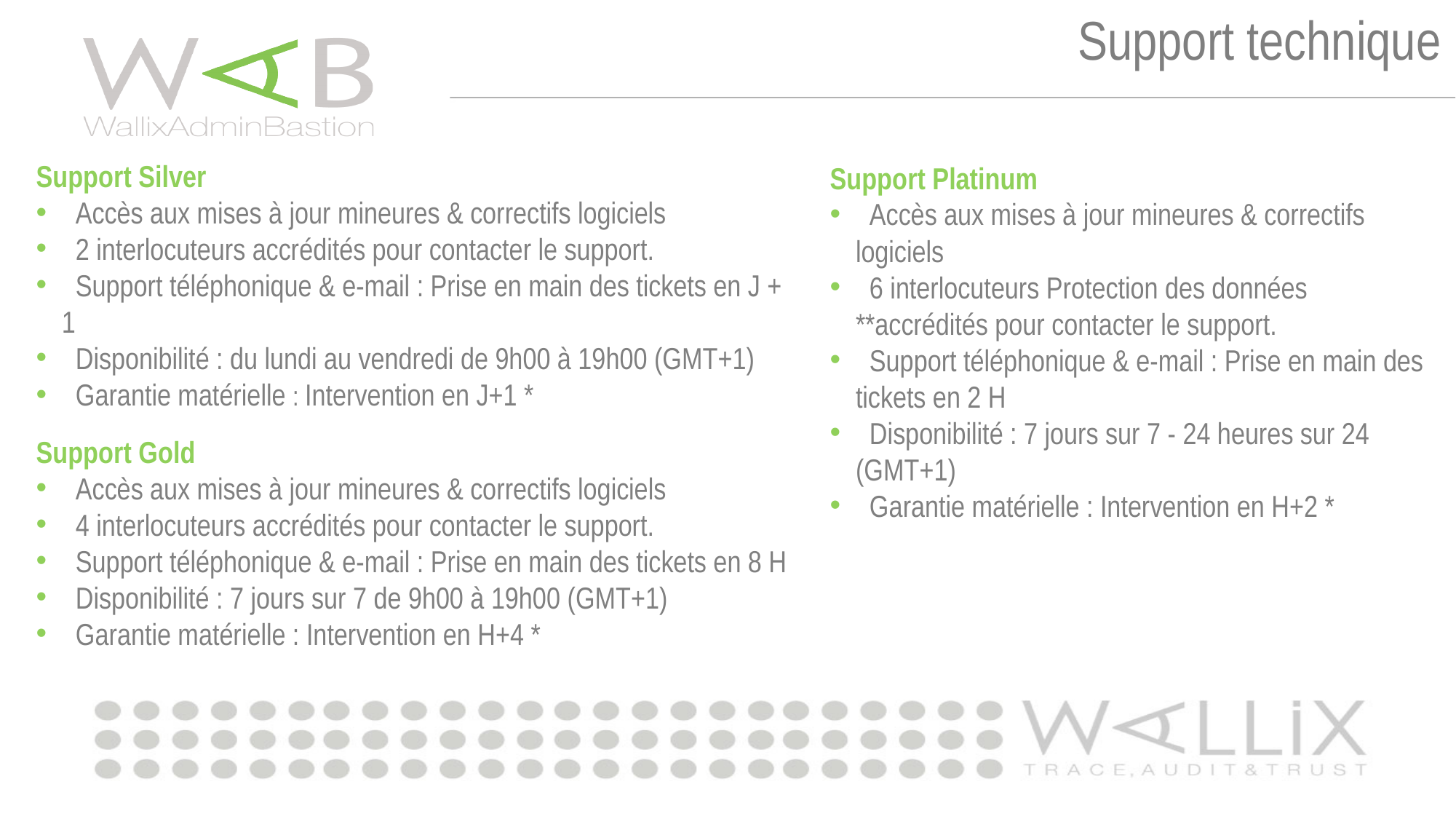

Support technique
Support Silver
  Accès aux mises à jour mineures & correctifs logiciels
  2 interlocuteurs accrédités pour contacter le support.
  Support téléphonique & e-mail : Prise en main des tickets en J + 1
  Disponibilité : du lundi au vendredi de 9h00 à 19h00 (GMT+1)
  Garantie matérielle : Intervention en J+1 *

Support Platinum
  Accès aux mises à jour mineures & correctifs logiciels
  6 interlocuteurs Protection des données **accrédités pour contacter le support.
  Support téléphonique & e-mail : Prise en main des tickets en 2 H
  Disponibilité : 7 jours sur 7 - 24 heures sur 24 (GMT+1)
  Garantie matérielle : Intervention en H+2 *

Support Gold
  Accès aux mises à jour mineures & correctifs logiciels
  4 interlocuteurs accrédités pour contacter le support.
  Support téléphonique & e-mail : Prise en main des tickets en 8 H
  Disponibilité : 7 jours sur 7 de 9h00 à 19h00 (GMT+1)
  Garantie matérielle : Intervention en H+4 *